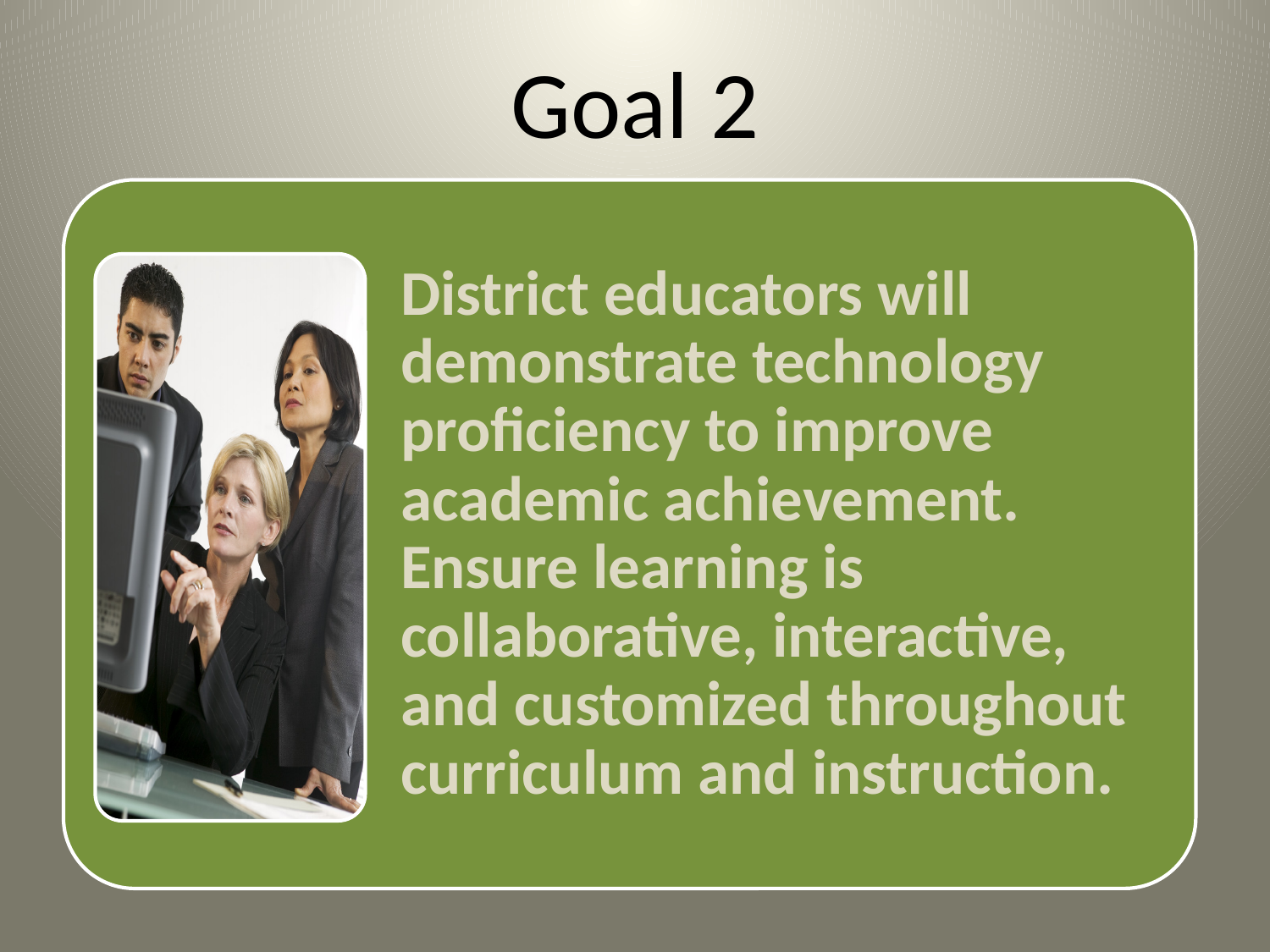

# Goal 2
District educators will demonstrate technology proficiency to improve academic achievement. Ensure learning is collaborative, interactive, and customized throughout curriculum and instruction.